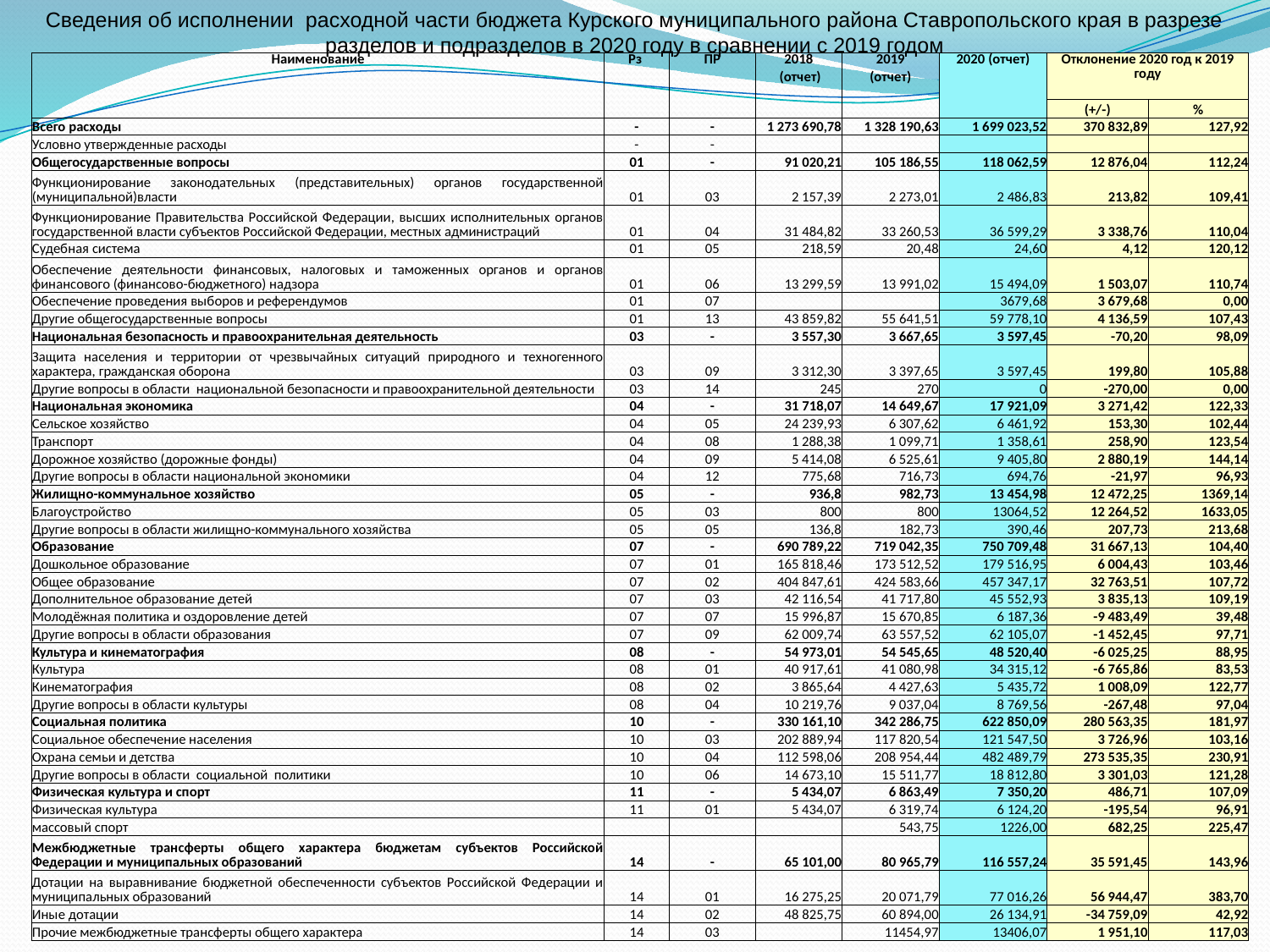

Сведения об исполнении  расходной части бюджета Курского муниципального района Ставропольского края в разрезе разделов и подразделов в 2020 году в сравнении с 2019 годом
| Наименование | Рз | ПР | 2018 | 2019 | 2020 (отчет) | Отклонение 2020 год к 2019 году |  |
| --- | --- | --- | --- | --- | --- | --- | --- |
|  |  |  | (отчет) | (отчет) |  |  |  |
|  |  |  |  |  |  | (+/-) | % |
| Всего расходы | - | - | 1 273 690,78 | 1 328 190,63 | 1 699 023,52 | 370 832,89 | 127,92 |
| Условно утвержденные расходы | - | - |  |  |  |  |  |
| Общегосударственные вопросы | 01 | - | 91 020,21 | 105 186,55 | 118 062,59 | 12 876,04 | 112,24 |
| Функционирование законодательных (представительных) органов государственной (муниципальной)власти | 01 | 03 | 2 157,39 | 2 273,01 | 2 486,83 | 213,82 | 109,41 |
| Функционирование Правительства Российской Федерации, высших исполнительных органов государственной власти субъектов Российской Федерации, местных администраций | 01 | 04 | 31 484,82 | 33 260,53 | 36 599,29 | 3 338,76 | 110,04 |
| Судебная система | 01 | 05 | 218,59 | 20,48 | 24,60 | 4,12 | 120,12 |
| Обеспечение деятельности финансовых, налоговых и таможенных органов и органов финансового (финансово-бюджетного) надзора | 01 | 06 | 13 299,59 | 13 991,02 | 15 494,09 | 1 503,07 | 110,74 |
| Обеспечение проведения выборов и референдумов | 01 | 07 |  |  | 3679,68 | 3 679,68 | 0,00 |
| Другие общегосударственные вопросы | 01 | 13 | 43 859,82 | 55 641,51 | 59 778,10 | 4 136,59 | 107,43 |
| Национальная безопасность и правоохранительная деятельность | 03 | - | 3 557,30 | 3 667,65 | 3 597,45 | -70,20 | 98,09 |
| Защита населения и территории от чрезвычайных ситуаций природного и техногенного характера, гражданская оборона | 03 | 09 | 3 312,30 | 3 397,65 | 3 597,45 | 199,80 | 105,88 |
| Другие вопросы в области национальной безопасности и правоохранительной деятельности | 03 | 14 | 245 | 270 | 0 | -270,00 | 0,00 |
| Национальная экономика | 04 | - | 31 718,07 | 14 649,67 | 17 921,09 | 3 271,42 | 122,33 |
| Сельское хозяйство | 04 | 05 | 24 239,93 | 6 307,62 | 6 461,92 | 153,30 | 102,44 |
| Транспорт | 04 | 08 | 1 288,38 | 1 099,71 | 1 358,61 | 258,90 | 123,54 |
| Дорожное хозяйство (дорожные фонды) | 04 | 09 | 5 414,08 | 6 525,61 | 9 405,80 | 2 880,19 | 144,14 |
| Другие вопросы в области национальной экономики | 04 | 12 | 775,68 | 716,73 | 694,76 | -21,97 | 96,93 |
| Жилищно-коммунальное хозяйство | 05 | - | 936,8 | 982,73 | 13 454,98 | 12 472,25 | 1369,14 |
| Благоустройство | 05 | 03 | 800 | 800 | 13064,52 | 12 264,52 | 1633,05 |
| Другие вопросы в области жилищно-коммунального хозяйства | 05 | 05 | 136,8 | 182,73 | 390,46 | 207,73 | 213,68 |
| Образование | 07 | - | 690 789,22 | 719 042,35 | 750 709,48 | 31 667,13 | 104,40 |
| Дошкольное образование | 07 | 01 | 165 818,46 | 173 512,52 | 179 516,95 | 6 004,43 | 103,46 |
| Общее образование | 07 | 02 | 404 847,61 | 424 583,66 | 457 347,17 | 32 763,51 | 107,72 |
| Дополнительное образование детей | 07 | 03 | 42 116,54 | 41 717,80 | 45 552,93 | 3 835,13 | 109,19 |
| Молодёжная политика и оздоровление детей | 07 | 07 | 15 996,87 | 15 670,85 | 6 187,36 | -9 483,49 | 39,48 |
| Другие вопросы в области образования | 07 | 09 | 62 009,74 | 63 557,52 | 62 105,07 | -1 452,45 | 97,71 |
| Культура и кинематография | 08 | - | 54 973,01 | 54 545,65 | 48 520,40 | -6 025,25 | 88,95 |
| Культура | 08 | 01 | 40 917,61 | 41 080,98 | 34 315,12 | -6 765,86 | 83,53 |
| Кинематография | 08 | 02 | 3 865,64 | 4 427,63 | 5 435,72 | 1 008,09 | 122,77 |
| Другие вопросы в области культуры | 08 | 04 | 10 219,76 | 9 037,04 | 8 769,56 | -267,48 | 97,04 |
| Социальная политика | 10 | - | 330 161,10 | 342 286,75 | 622 850,09 | 280 563,35 | 181,97 |
| Социальное обеспечение населения | 10 | 03 | 202 889,94 | 117 820,54 | 121 547,50 | 3 726,96 | 103,16 |
| Охрана семьи и детства | 10 | 04 | 112 598,06 | 208 954,44 | 482 489,79 | 273 535,35 | 230,91 |
| Другие вопросы в области социальной политики | 10 | 06 | 14 673,10 | 15 511,77 | 18 812,80 | 3 301,03 | 121,28 |
| Физическая культура и спорт | 11 | - | 5 434,07 | 6 863,49 | 7 350,20 | 486,71 | 107,09 |
| Физическая культура | 11 | 01 | 5 434,07 | 6 319,74 | 6 124,20 | -195,54 | 96,91 |
| массовый спорт |  |  |  | 543,75 | 1226,00 | 682,25 | 225,47 |
| Межбюджетные трансферты общего характера бюджетам субъектов Российской Федерации и муниципальных образований | 14 | - | 65 101,00 | 80 965,79 | 116 557,24 | 35 591,45 | 143,96 |
| Дотации на выравнивание бюджетной обеспеченности субъектов Российской Федерации и муниципальных образований | 14 | 01 | 16 275,25 | 20 071,79 | 77 016,26 | 56 944,47 | 383,70 |
| Иные дотации | 14 | 02 | 48 825,75 | 60 894,00 | 26 134,91 | -34 759,09 | 42,92 |
| Прочие межбюджетные трансферты общего характера | 14 | 03 |  | 11454,97 | 13406,07 | 1 951,10 | 117,03 |